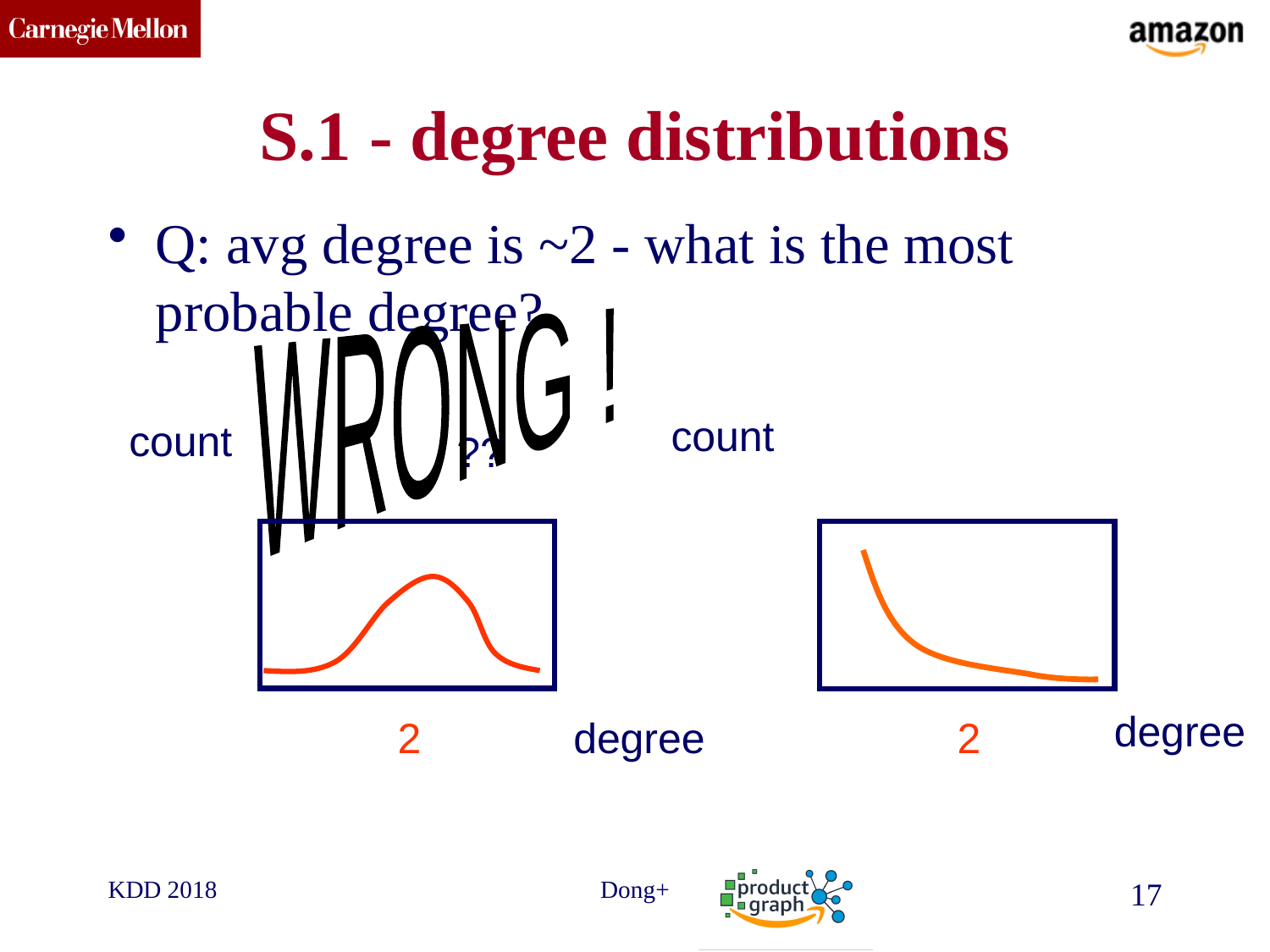

# S.1 - degree distributions
Q: avg degree is ~2 - what is the most probable degree?
WRONG !
count
count
??
degree

2

degree
2
KDD 2018
Dong+
17